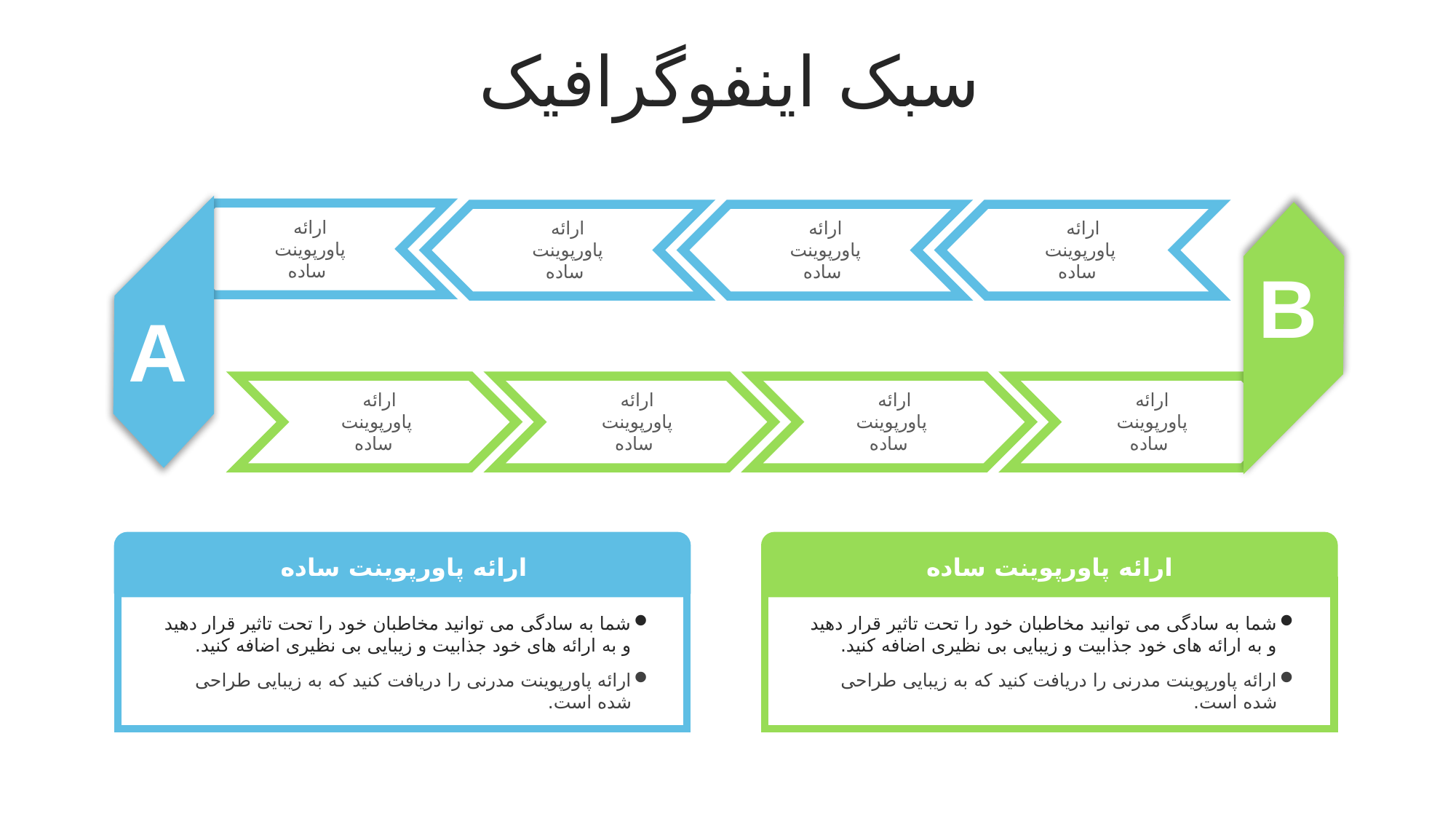

سبک اینفوگرافیک

ارائه
پاورپوینت
ساده
ارائه
پاورپوینت
ساده
ارائه
پاورپوینت
ساده
ارائه
پاورپوینت
 ساده
B

A

ارائه
پاورپوینت
 ساده
ارائه
پاورپوینت
ساده
ارائه
پاورپوینت
 ساده
ارائه
پاورپوینت
ساده

ارائه پاورپوینت ساده
ارائه پاورپوینت ساده
شما به سادگی می توانید مخاطبان خود را تحت تاثیر قرار دهید و به ارائه های خود جذابیت و زیبایی بی نظیری اضافه کنید.
ارائه پاورپوینت مدرنی را دریافت کنید که به زیبایی طراحی شده است.
شما به سادگی می توانید مخاطبان خود را تحت تاثیر قرار دهید و به ارائه های خود جذابیت و زیبایی بی نظیری اضافه کنید.
ارائه پاورپوینت مدرنی را دریافت کنید که به زیبایی طراحی شده است.